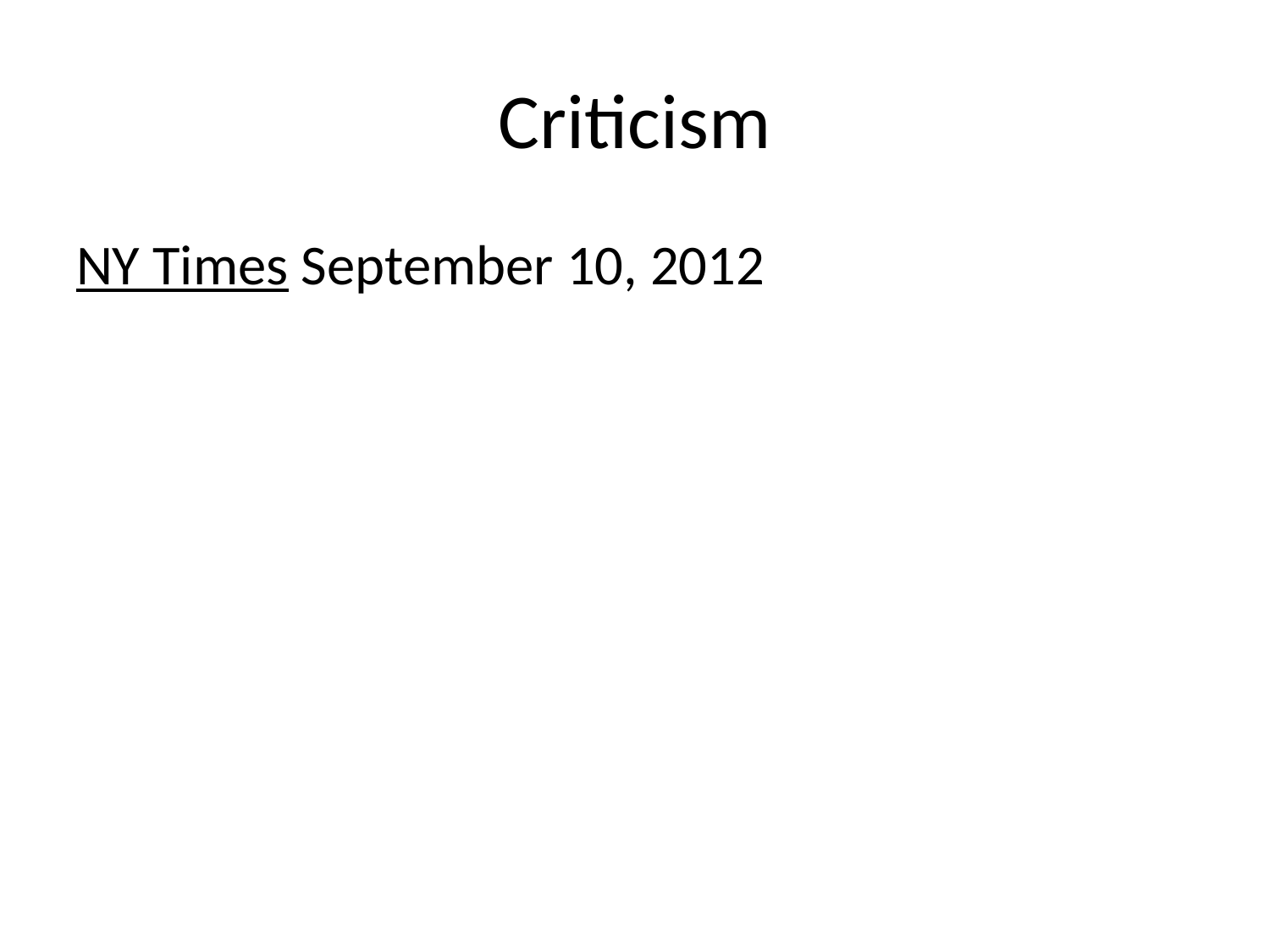

# Criticism
NY Times September 10, 2012